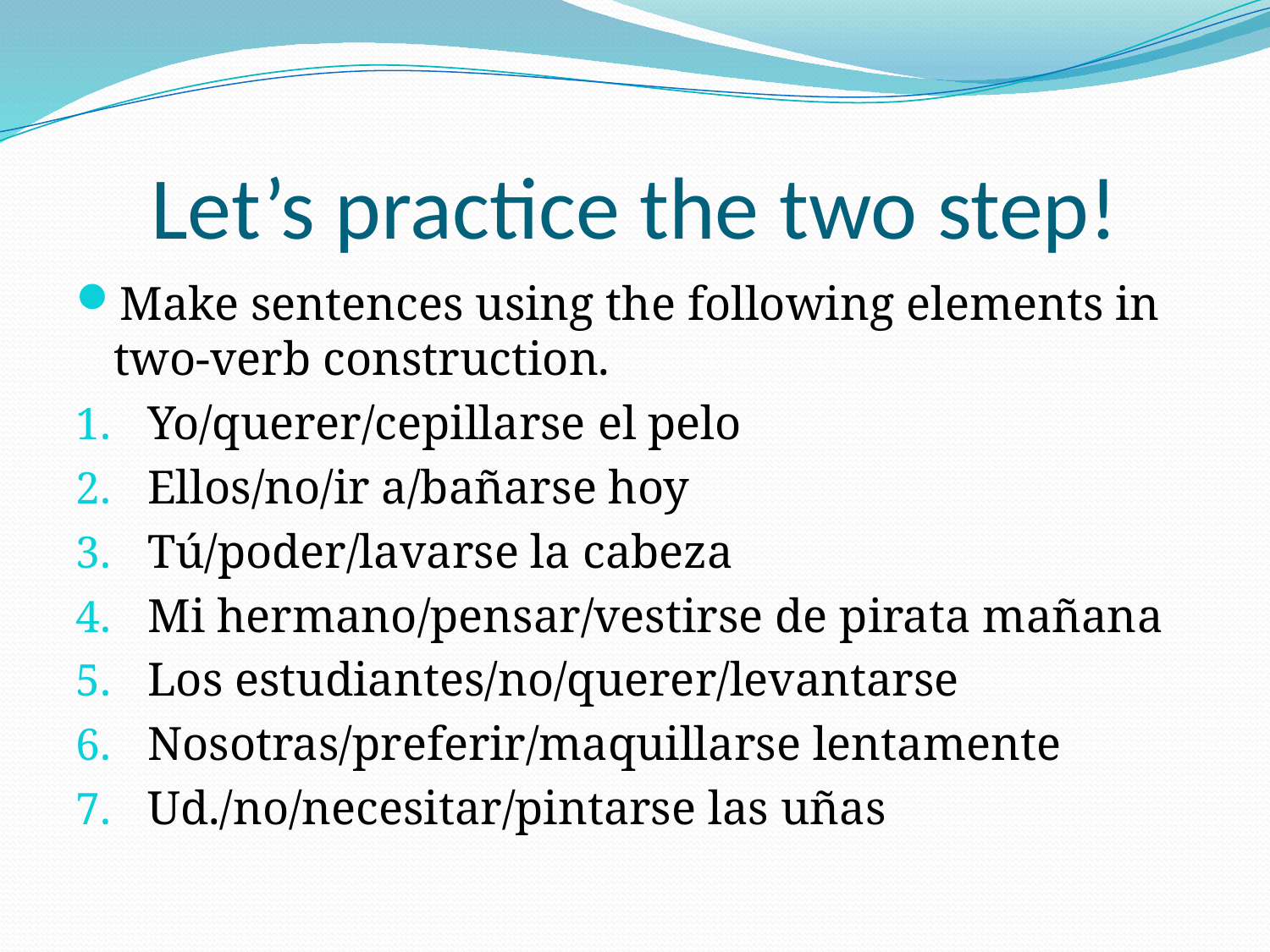

# Let’s practice the two step!
Make sentences using the following elements in two-verb construction.
Yo/querer/cepillarse el pelo
Ellos/no/ir a/bañarse hoy
Tú/poder/lavarse la cabeza
Mi hermano/pensar/vestirse de pirata mañana
Los estudiantes/no/querer/levantarse
Nosotras/preferir/maquillarse lentamente
Ud./no/necesitar/pintarse las uñas